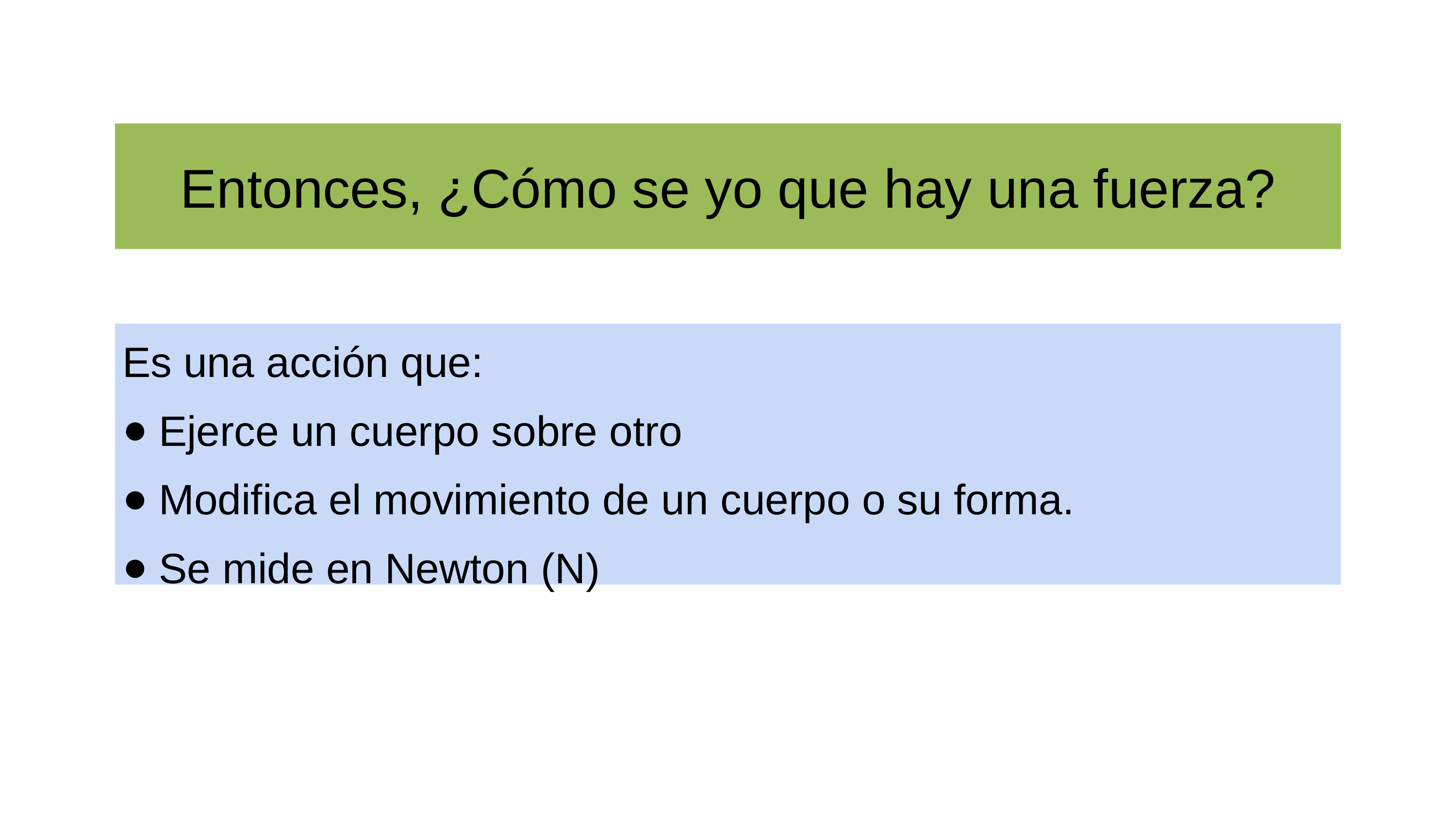

Entonces, ¿Cómo se yo que hay una fuerza?
# Es una acción que:
Ejerce un cuerpo sobre otro
Modifica el movimiento de un cuerpo o su forma.
Se mide en Newton (N)